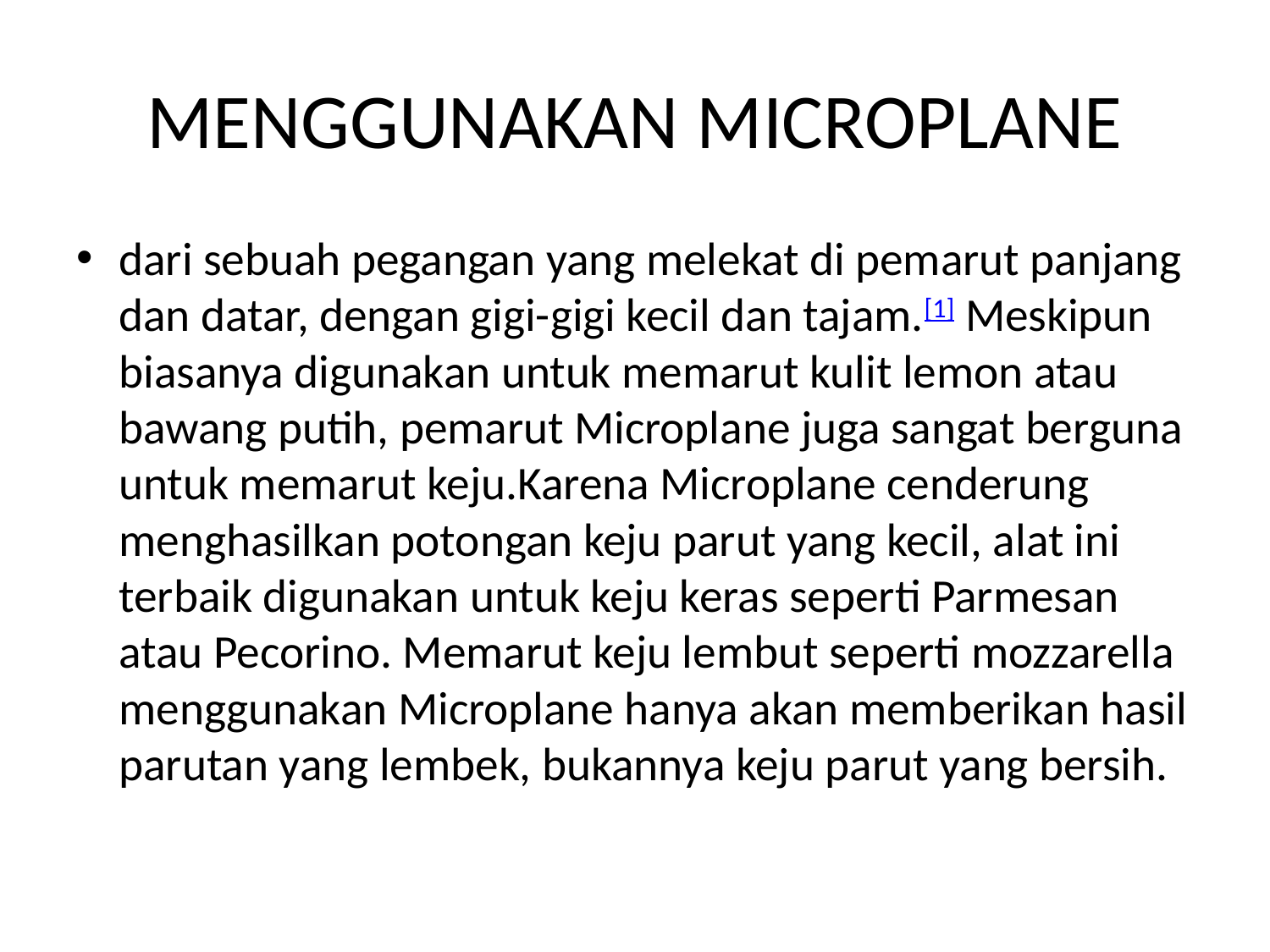

# MENGGUNAKAN MICROPLANE
dari sebuah pegangan yang melekat di pemarut panjang dan datar, dengan gigi-gigi kecil dan tajam.[1] Meskipun biasanya digunakan untuk memarut kulit lemon atau bawang putih, pemarut Microplane juga sangat berguna untuk memarut keju.Karena Microplane cenderung menghasilkan potongan keju parut yang kecil, alat ini terbaik digunakan untuk keju keras seperti Parmesan atau Pecorino. Memarut keju lembut seperti mozzarella menggunakan Microplane hanya akan memberikan hasil parutan yang lembek, bukannya keju parut yang bersih.